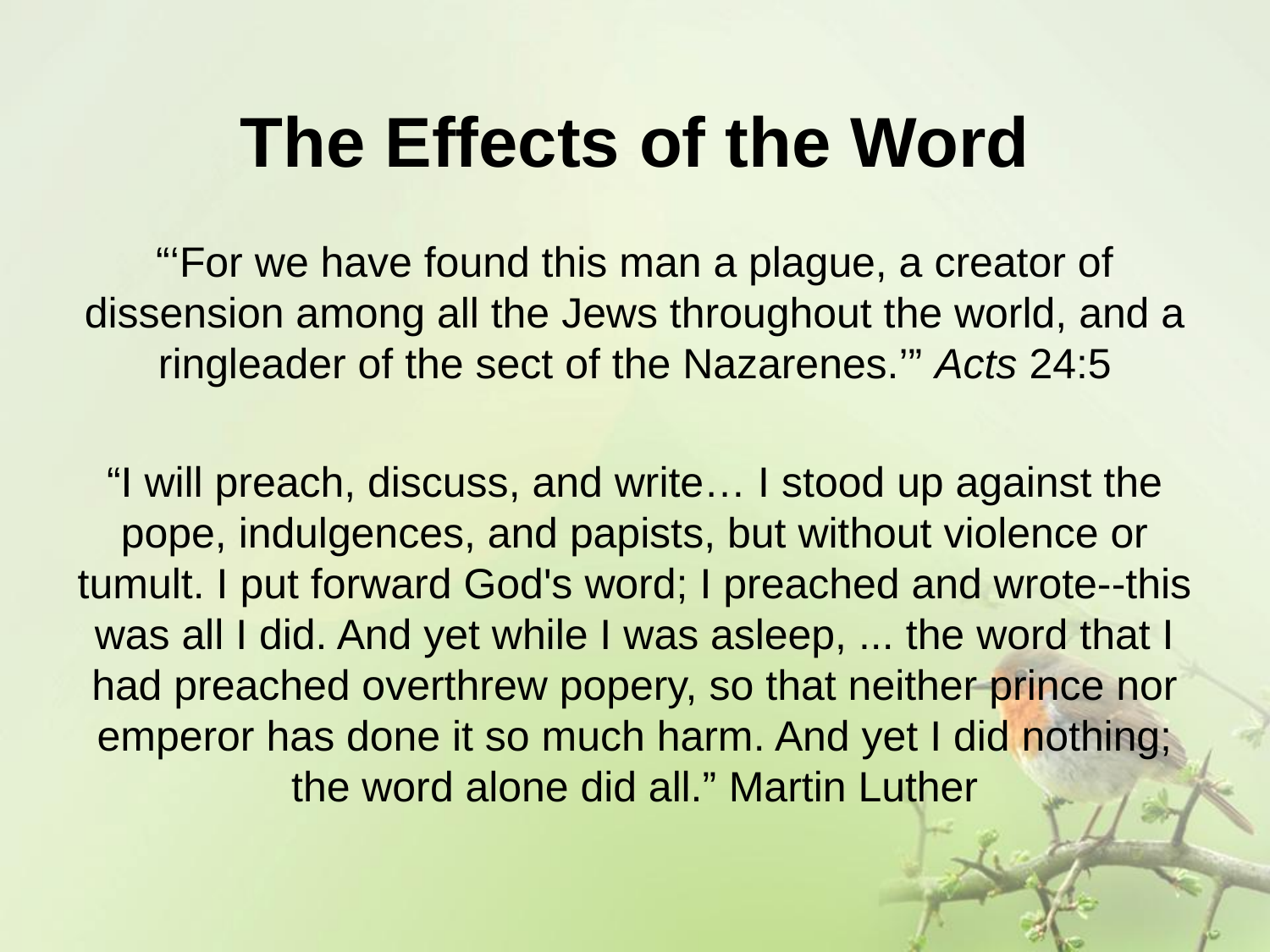

# The Effects of the Word
“‘For we have found this man a plague, a creator of dissension among all the Jews throughout the world, and a ringleader of the sect of the Nazarenes.’” Acts 24:5

“I will preach, discuss, and write… I stood up against the pope, indulgences, and papists, but without violence or tumult. I put forward God's word; I preached and wrote--this was all I did. And yet while I was asleep, ... the word that I had preached overthrew popery, so that neither prince nor emperor has done it so much harm. And yet I did nothing; the word alone did all.” Martin Luther